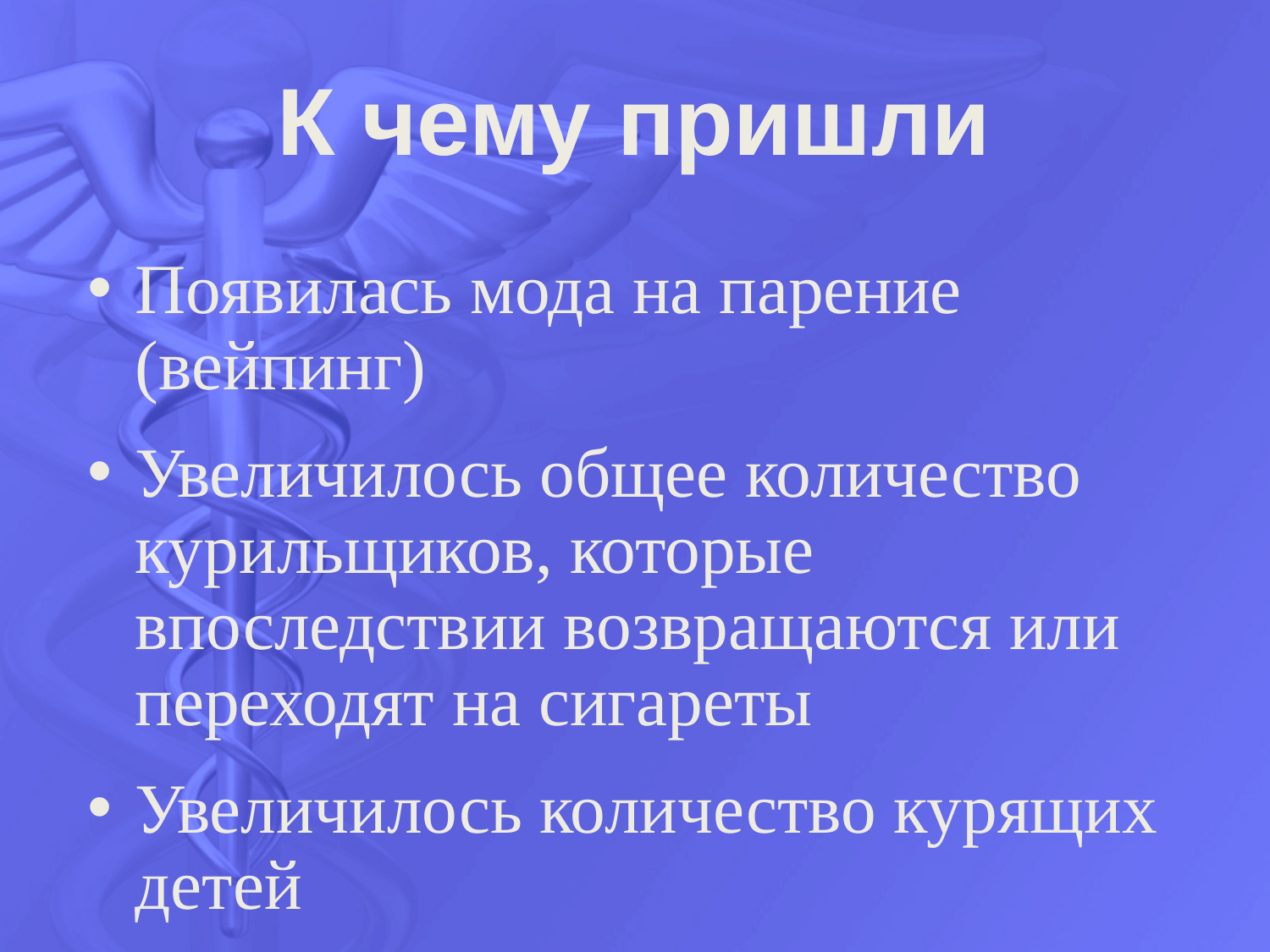

# К чему пришли
Появилась мода на парение (вейпинг)
Увеличилось общее количество курильщиков, которые впоследствии возвращаются или переходят на сигареты
Увеличилось количество курящих детей